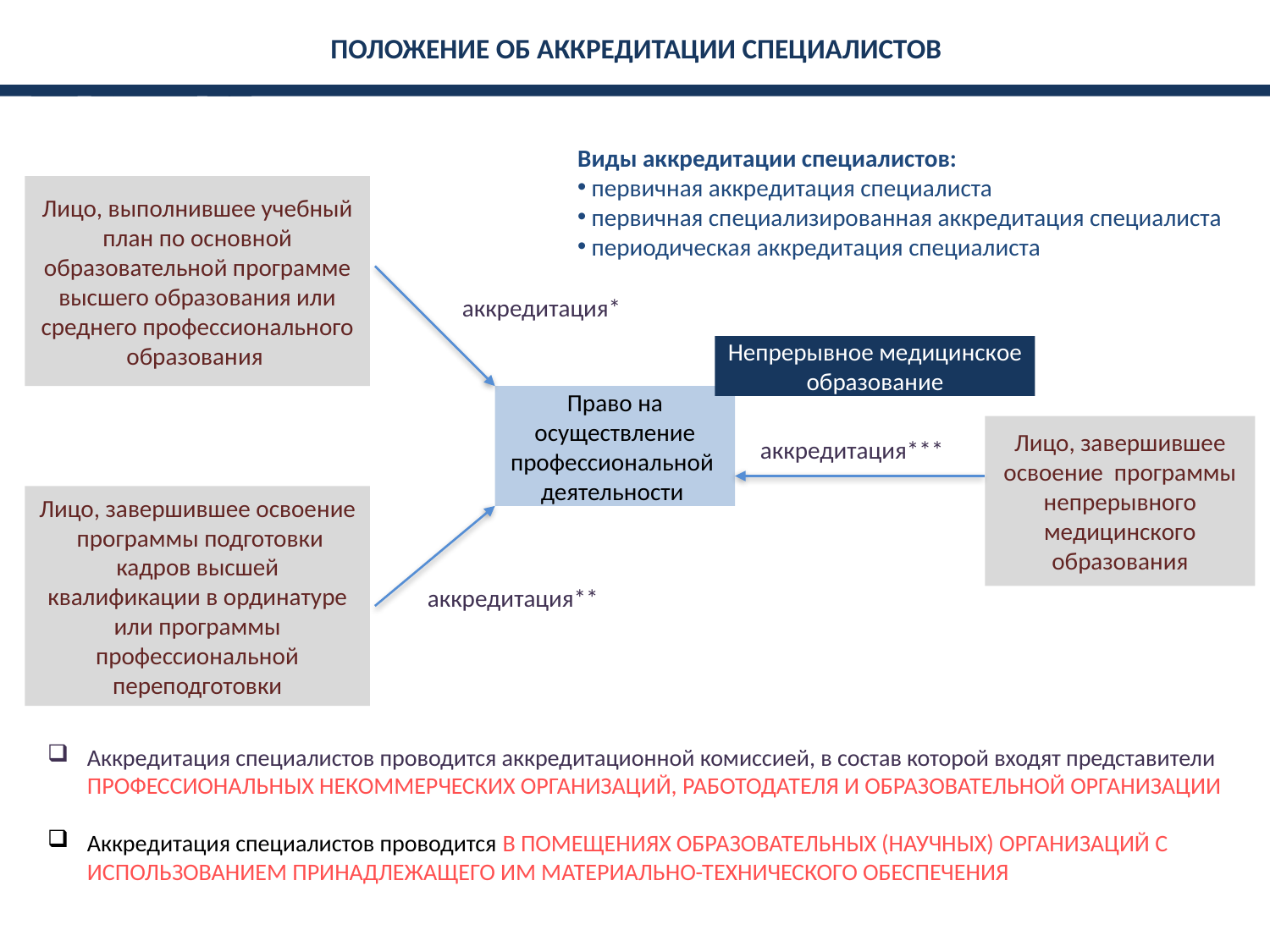

ПОЛОЖЕНИЕ ОБ АККРЕДИТАЦИИ СПЕЦИАЛИСТОВ

Виды аккредитации специалистов:
 первичная аккредитация специалиста
 первичная специализированная аккредитация специалиста
 периодическая аккредитация специалиста
Лицо, выполнившее учебный план по основной образовательной программе высшего образования или среднего профессионального образования
аккредитация*
Непрерывное медицинское образование
Право на осуществление профессиональной  деятельности
Лицо, завершившее освоение  программы непрерывного медицинского образования
аккредитация***
Лицо, завершившее освоение  программы подготовки кадров высшей квалификации в ординатуре или программы профессиональной переподготовки
аккредитация**
Аккредитация специалистов проводится аккредитационной комиссией, в состав которой входят представители ПРОФЕССИОНАЛЬНЫХ НЕКОММЕРЧЕСКИХ ОРГАНИЗАЦИЙ, РАБОТОДАТЕЛЯ И ОБРАЗОВАТЕЛЬНОЙ ОРГАНИЗАЦИИ

Аккредитация специалистов проводится В ПОМЕЩЕНИЯХ ОБРАЗОВАТЕЛЬНЫХ (НАУЧНЫХ) ОРГАНИЗАЦИЙ С ИСПОЛЬЗОВАНИЕМ ПРИНАДЛЕЖАЩЕГО ИМ МАТЕРИАЛЬНО-ТЕХНИЧЕСКОГО ОБЕСПЕЧЕНИЯ